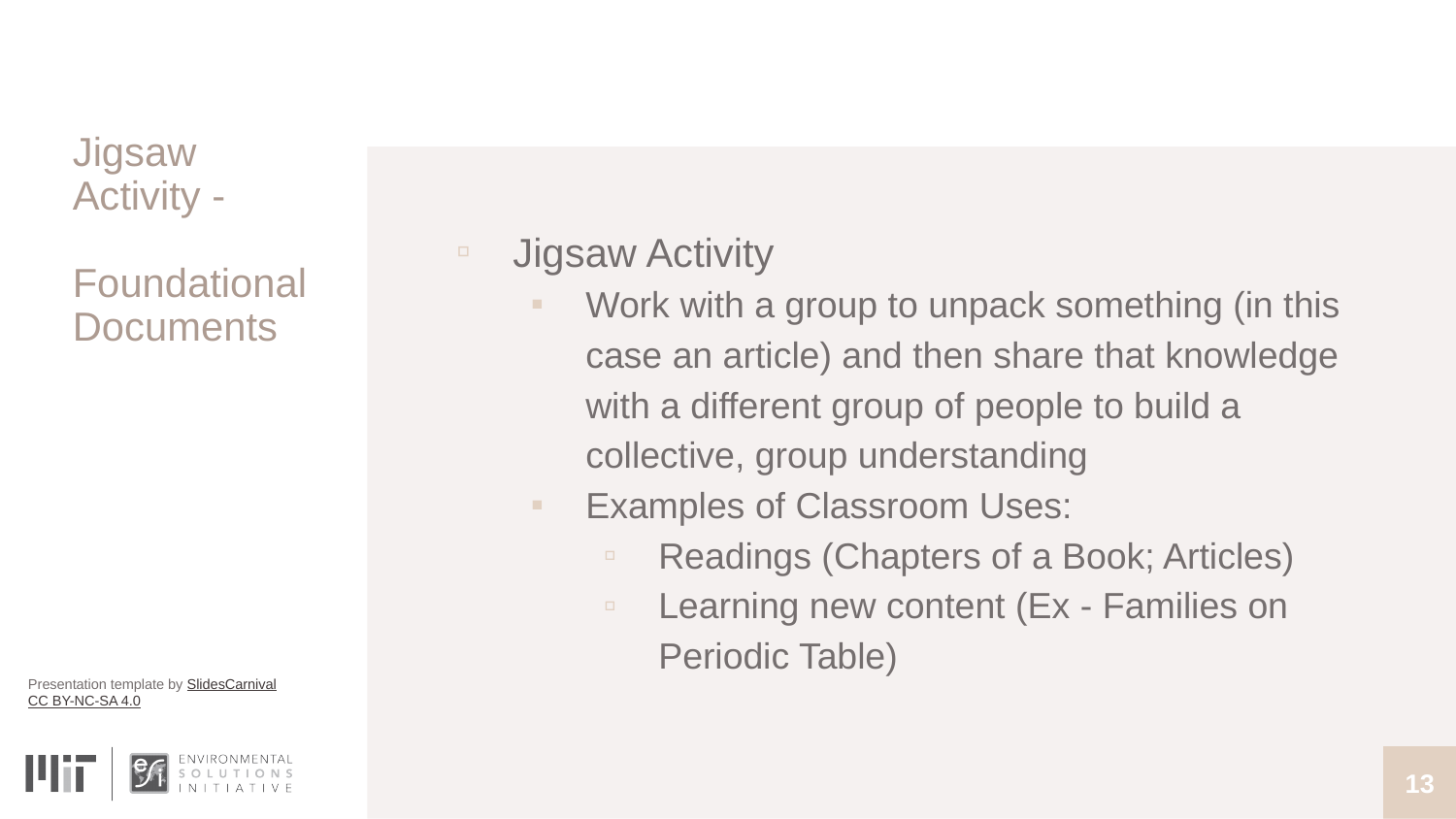

# Jigsaw Activity -

Foundational Documents
Jigsaw Activity
Work with a group to unpack something (in this case an article) and then share that knowledge with a different group of people to build a collective, group understanding
Examples of Classroom Uses:
Readings (Chapters of a Book; Articles)
Learning new content (Ex - Families on Periodic Table)

13